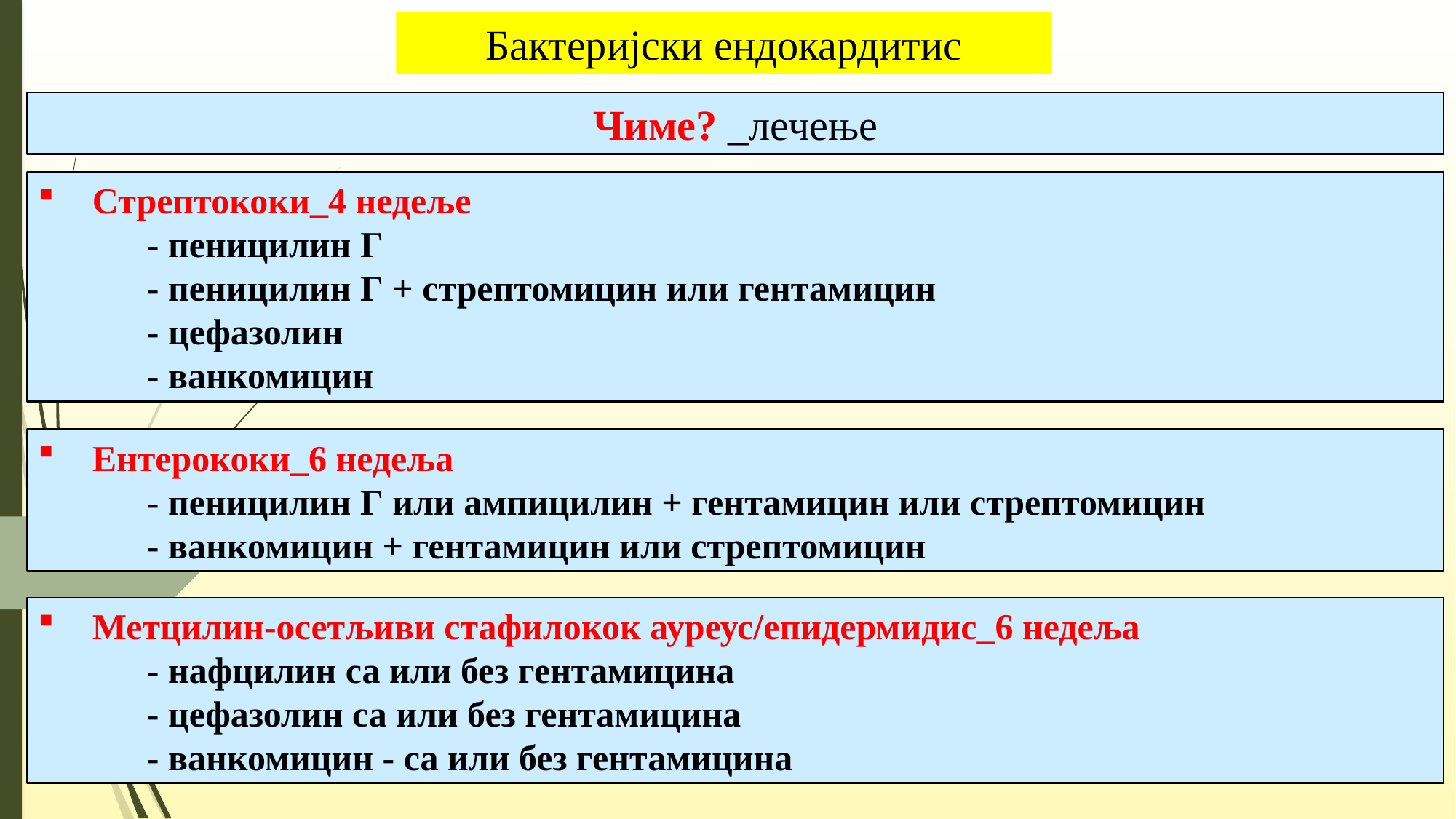

# Бактеријски ендокардитис
Чиме? _лечење
Стрептококи_4 недеље
	- пеницилин Г
	- пеницилин Г + стрептомицин или гентамицин
	- цефазолин
	- ванкомицин
Ентерококи_6 недеља
	- пеницилин Г или ампицилин + гентамицин или стрептомицин
	- ванкомицин + гентамицин или стрептомицин
Метцилин-осетљиви стафилокок ауреус/епидермидис_6 недеља
	- нафцилин са или без гентамицина
	- цефазолин са или без гентамицина
	- ванкомицин - са или без гентамицина